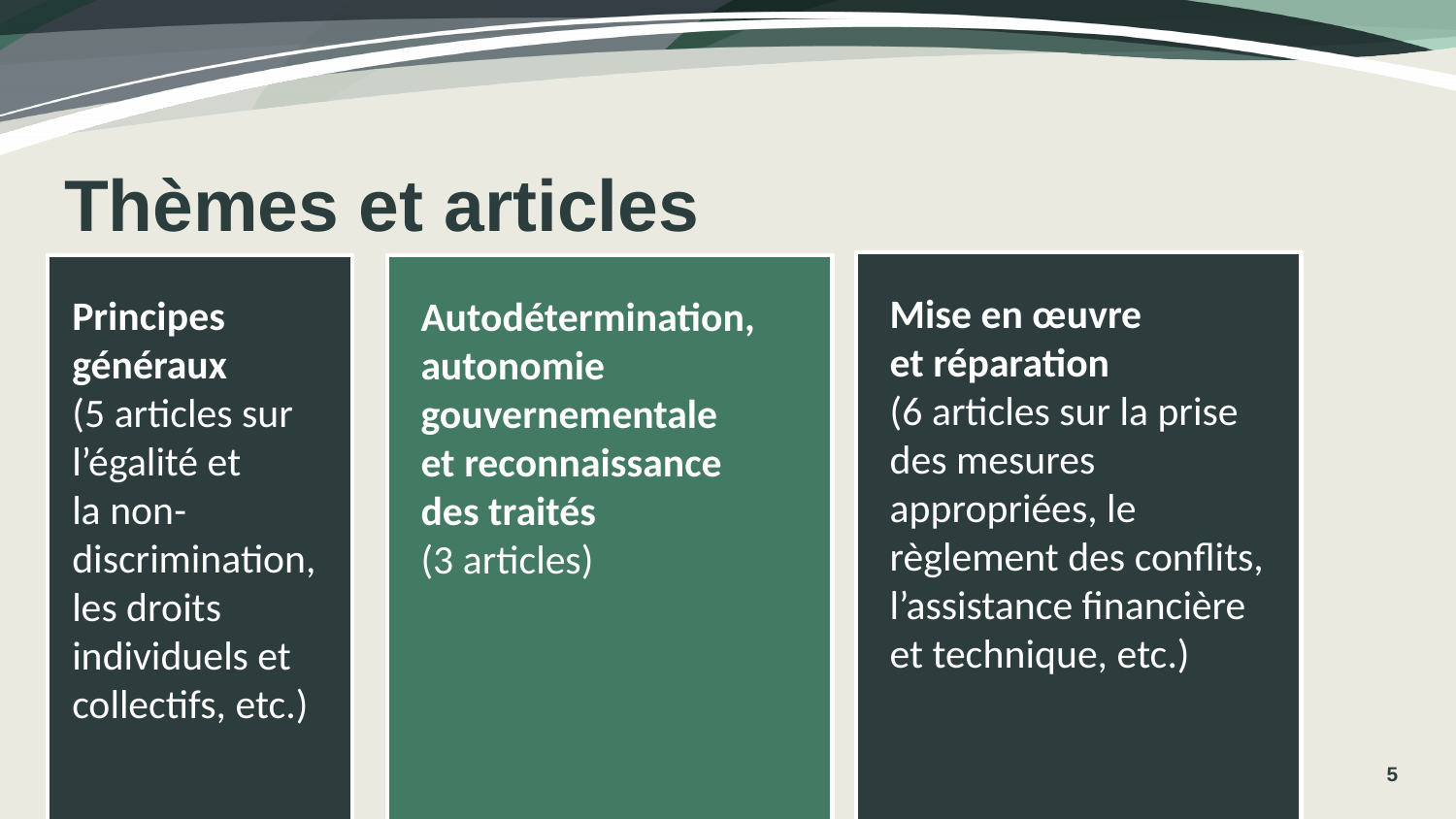

# Thèmes et articles
Principes généraux
(5 articles sur l’égalité et
la non-discrimination, les droits individuels et collectifs, etc.)

Mise en œuvre
et réparation
(6 articles sur la prise des mesures appropriées, le règlement des conflits, l’assistance financière et technique, etc.)
Autodétermination, autonomie gouvernementale
et reconnaissance
des traités
(3 articles)
5